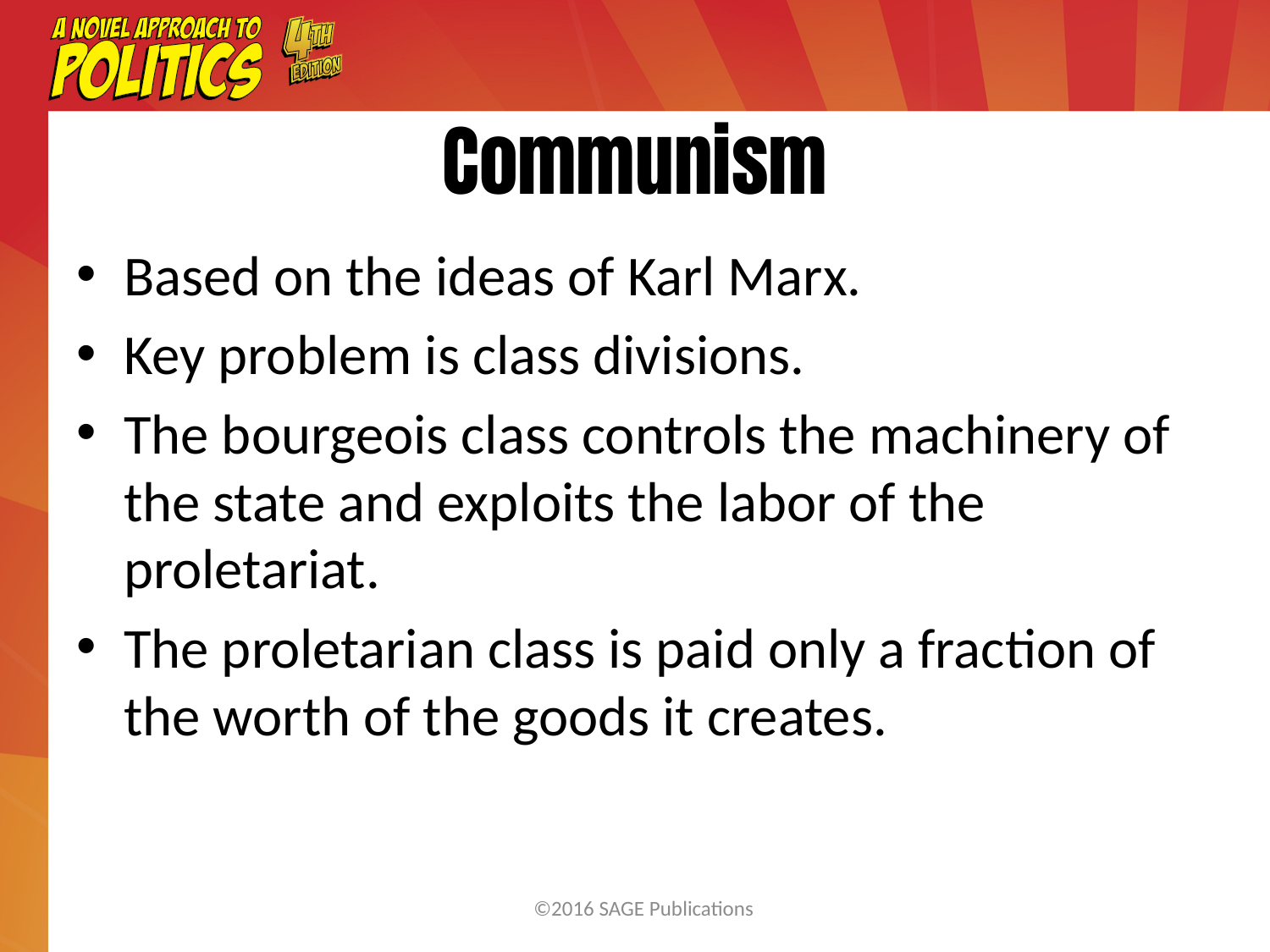

Communism
Based on the ideas of Karl Marx.
Key problem is class divisions.
The bourgeois class controls the machinery of the state and exploits the labor of the proletariat.
The proletarian class is paid only a fraction of the worth of the goods it creates.